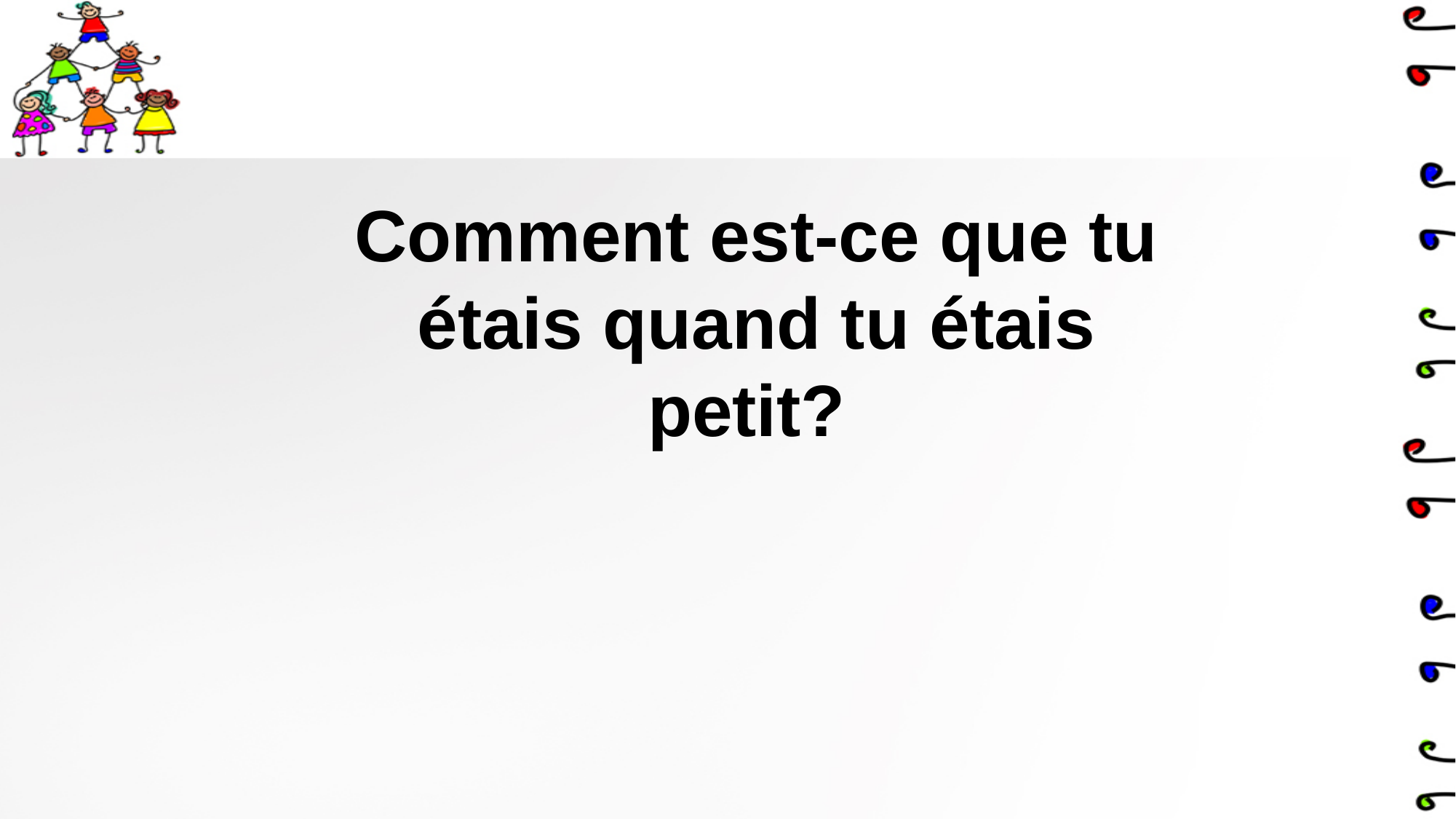

Comment est-ce que tu étais quand tu étais petit?